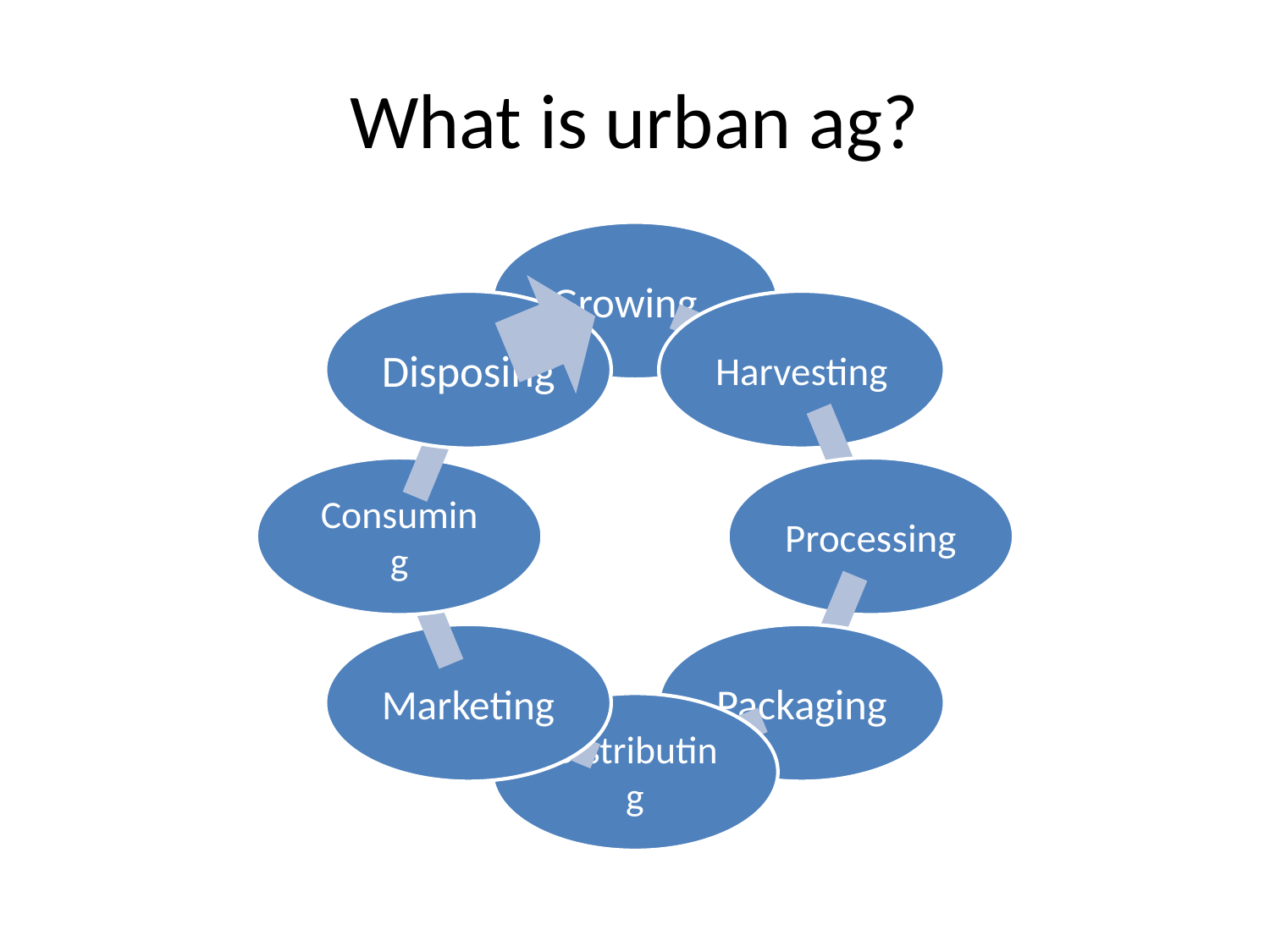

# What is urban ag?
Growing
Harvesting
Processing
Packaging
Distributing
Marketing
Consuming
Disposing